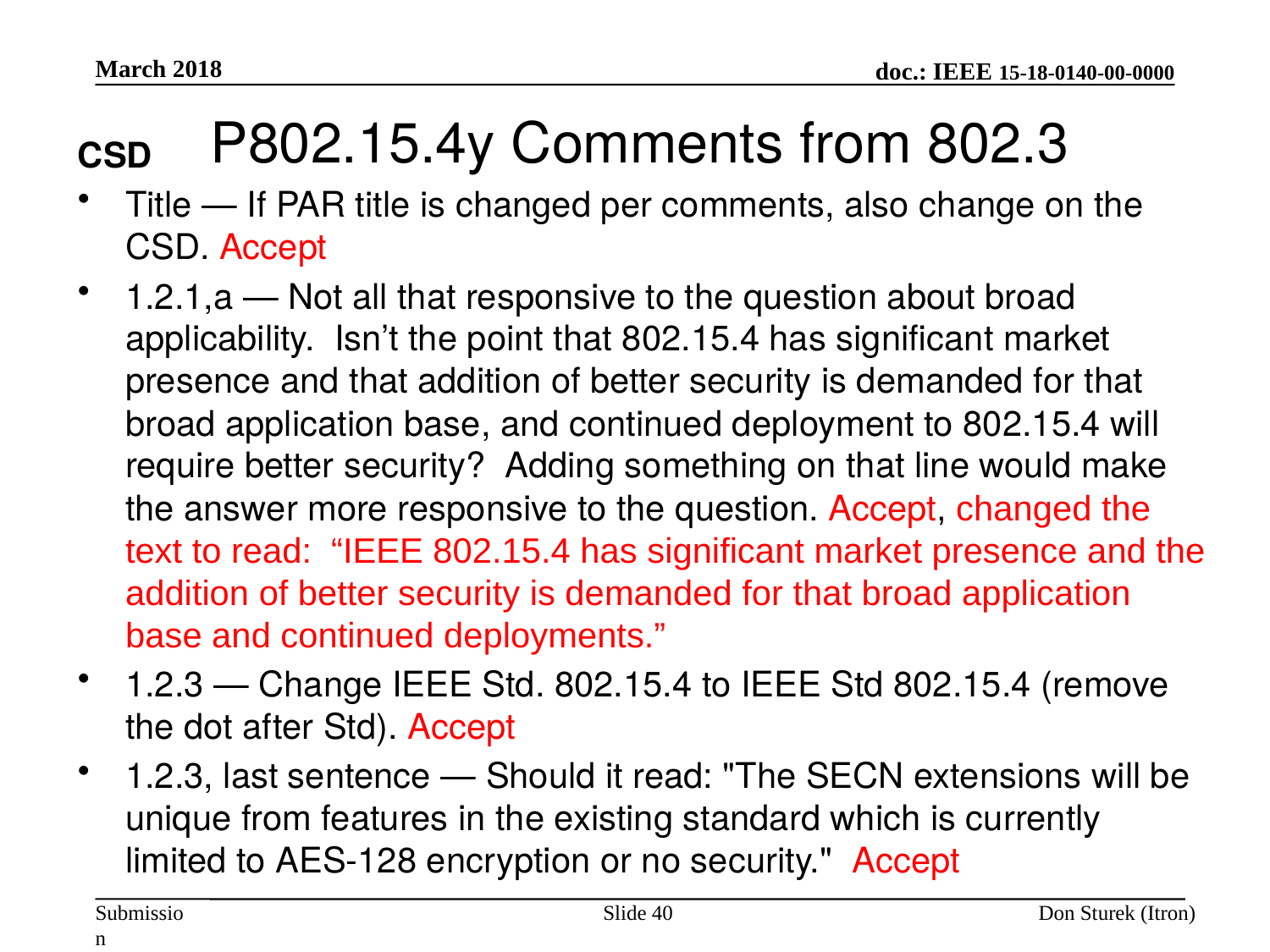

March 2018
# P802.15.4y Comments from 802.3
CSD
Title — If PAR title is changed per comments, also change on the CSD. Accept
1.2.1,a — Not all that responsive to the question about broad applicability.  Isn’t the point that 802.15.4 has significant market presence and that addition of better security is demanded for that broad application base, and continued deployment to 802.15.4 will require better security?  Adding something on that line would make the answer more responsive to the question. Accept, changed the text to read:  “IEEE 802.15.4 has significant market presence and the addition of better security is demanded for that broad application base and continued deployments.”
1.2.3 — Change IEEE Std. 802.15.4 to IEEE Std 802.15.4 (remove the dot after Std). Accept
1.2.3, last sentence — Should it read: "The SECN extensions will be unique from features in the existing standard which is currently limited to AES-128 encryption or no security."  Accept

Slide 40
Don Sturek (Itron)